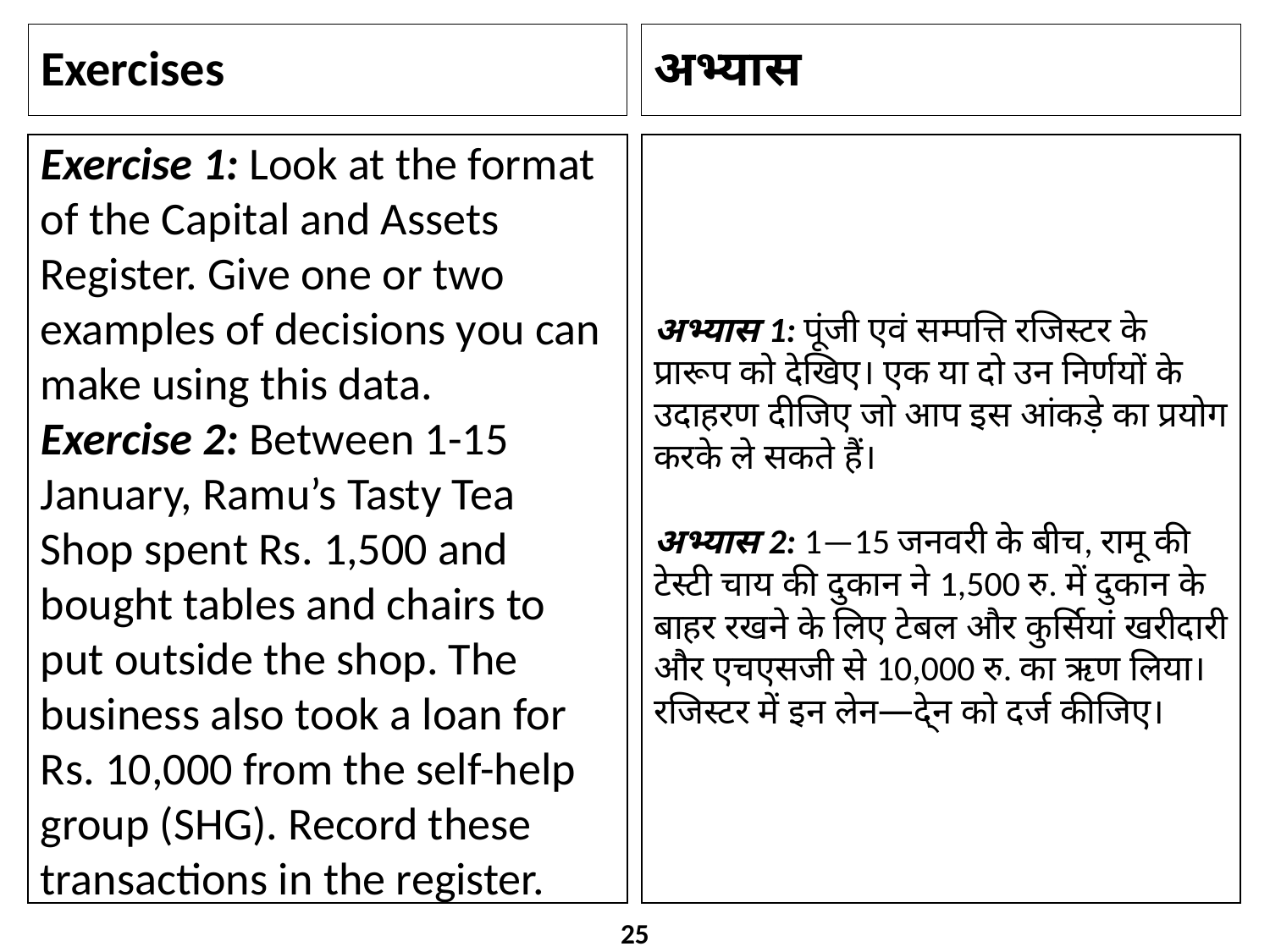

# Exercises
अभ्यास
Exercise 1: Look at the format of the Capital and Assets Register. Give one or two examples of decisions you can make using this data.
Exercise 2: Between 1-15 January, Ramu’s Tasty Tea Shop spent Rs. 1,500 and bought tables and chairs to put outside the shop. The business also took a loan for Rs. 10,000 from the self-help group (SHG). Record these transactions in the register.
अभ्यास 1: पूंजी एवं सम्पत्ति रजिस्टर के प्रारूप को देखिए। एक या दो उन निर्णयों के उदाहरण दीजिए जो आप इस आंकड़े का प्रयोग करके ले सकते हैं।

अभ्यास 2: 1—15 जनवरी के बीच, रामू की टेस्टी चाय की दुकान ने 1,500 रु. में दुकान के बाहर रखने के लिए टेबल और कुर्सियां खरीदारी और एचएसजी से 10,000 रु. का ऋण लिया। रजिस्टर में इन लेन—दे्न को दर्ज कीजिए।
25